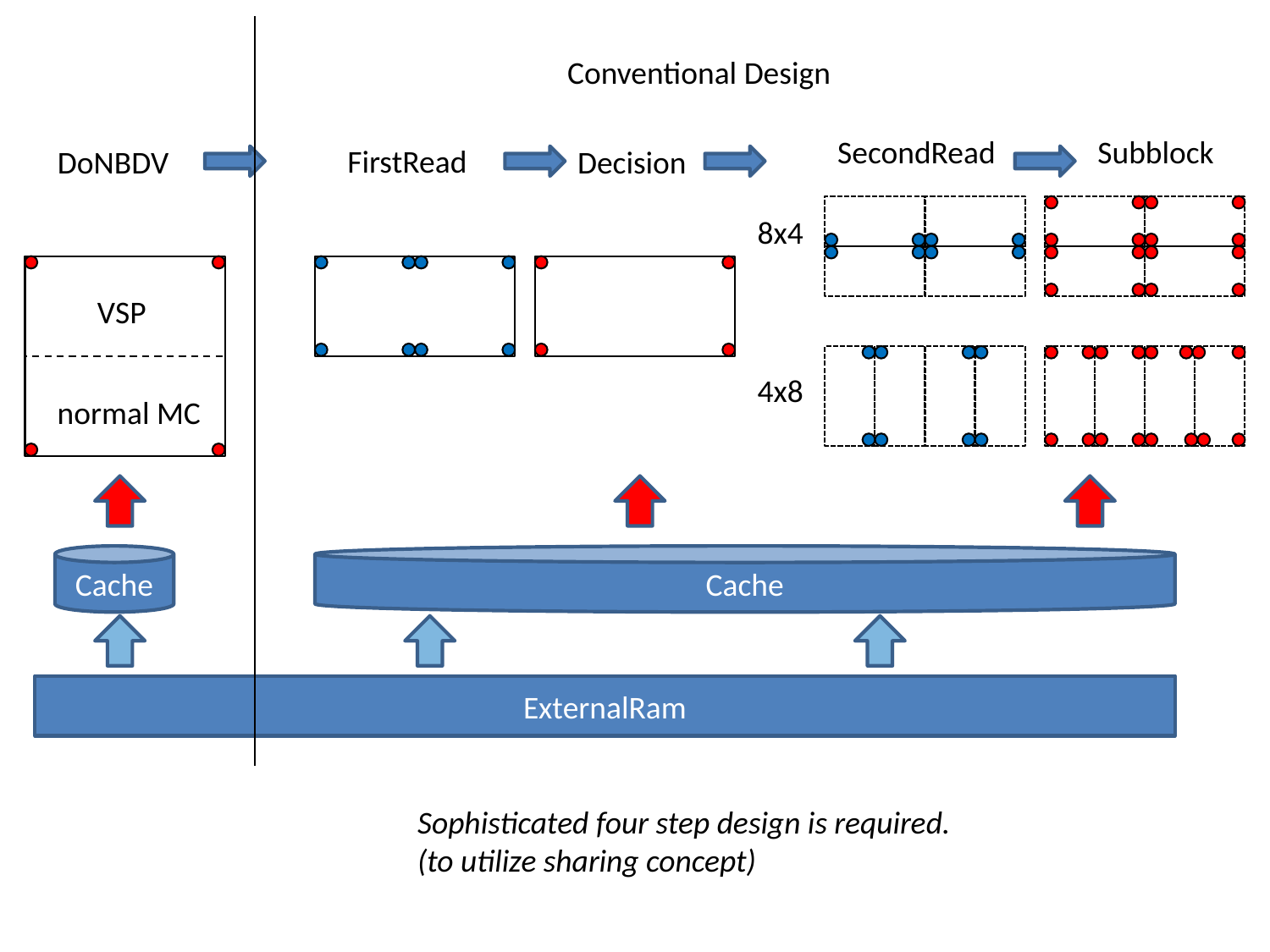

Conventional Design
SecondRead
Subblock
FirstRead
DoNBDV
Decision

8x4

VSP

4x8
normal MC

Cache
Cache

ExternalRam
Sophisticated four step design is required.
(to utilize sharing concept)